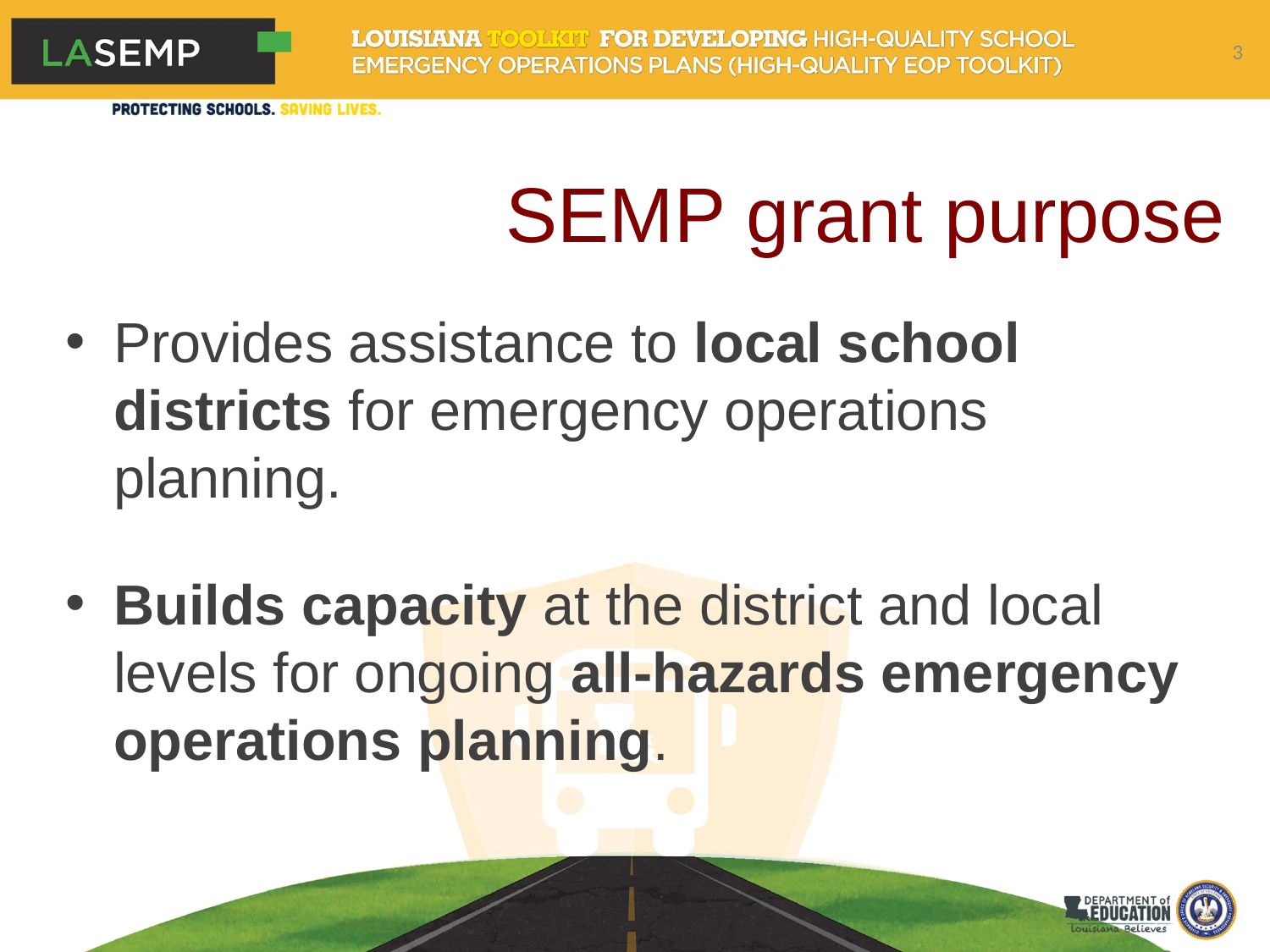

3
# SEMP grant purpose
Provides assistance to local school districts for emergency operations planning.

Builds capacity at the district and local levels for ongoing all-hazards emergency operations planning.